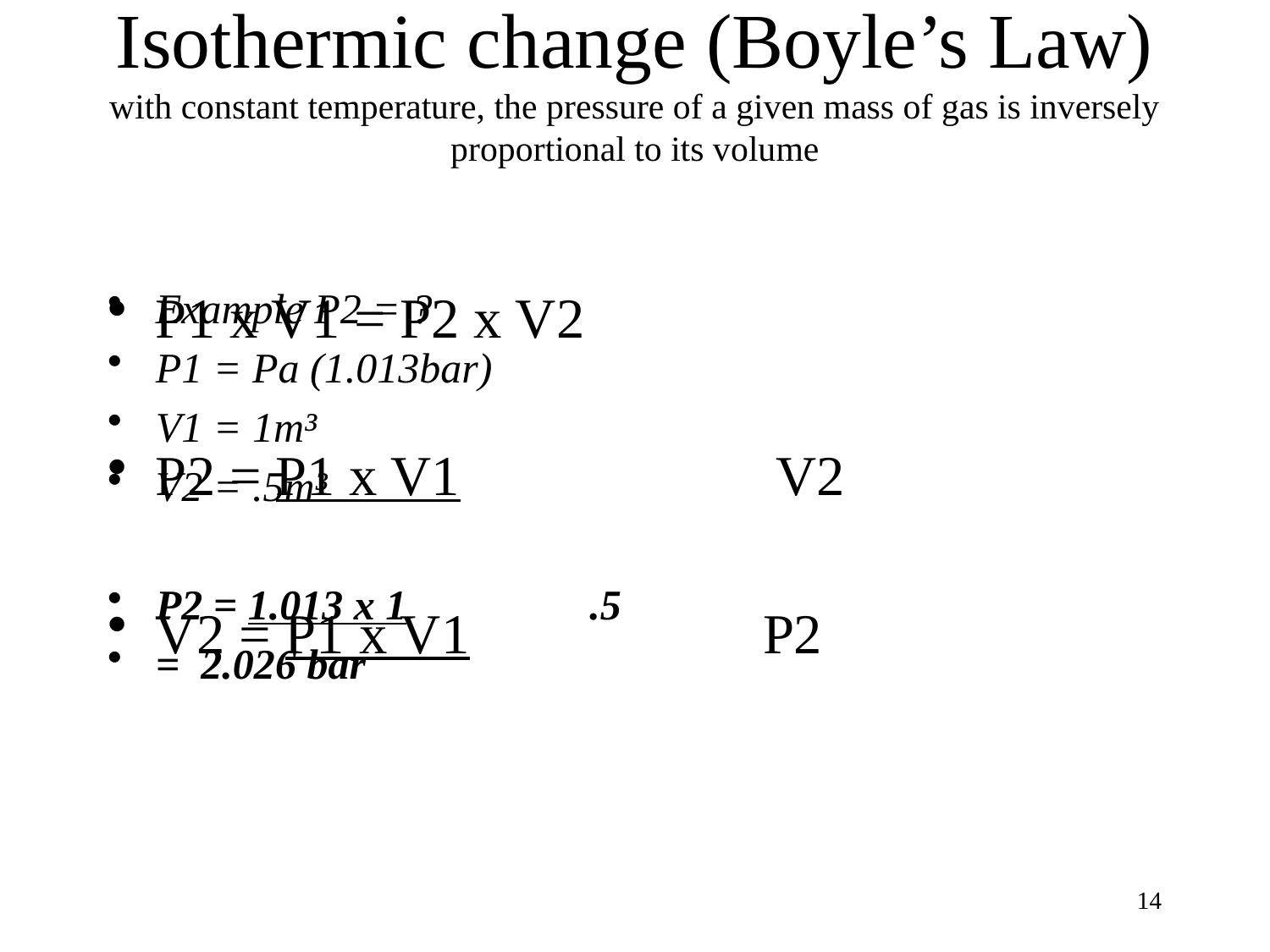

# Isothermic change (Boyle’s Law) with constant temperature, the pressure of a given mass of gas is inversely proportional to its volume
P1 x V1 = P2 x V2

P2 = P1 x V1		        V2

V2 = P1 x V1		       P2
Example P2 = ?
P1 = Pa (1.013bar)
V1 = 1m³
V2 = .5m³

P2 = 1.013 x 1		     .5
=  2.026 bar

14